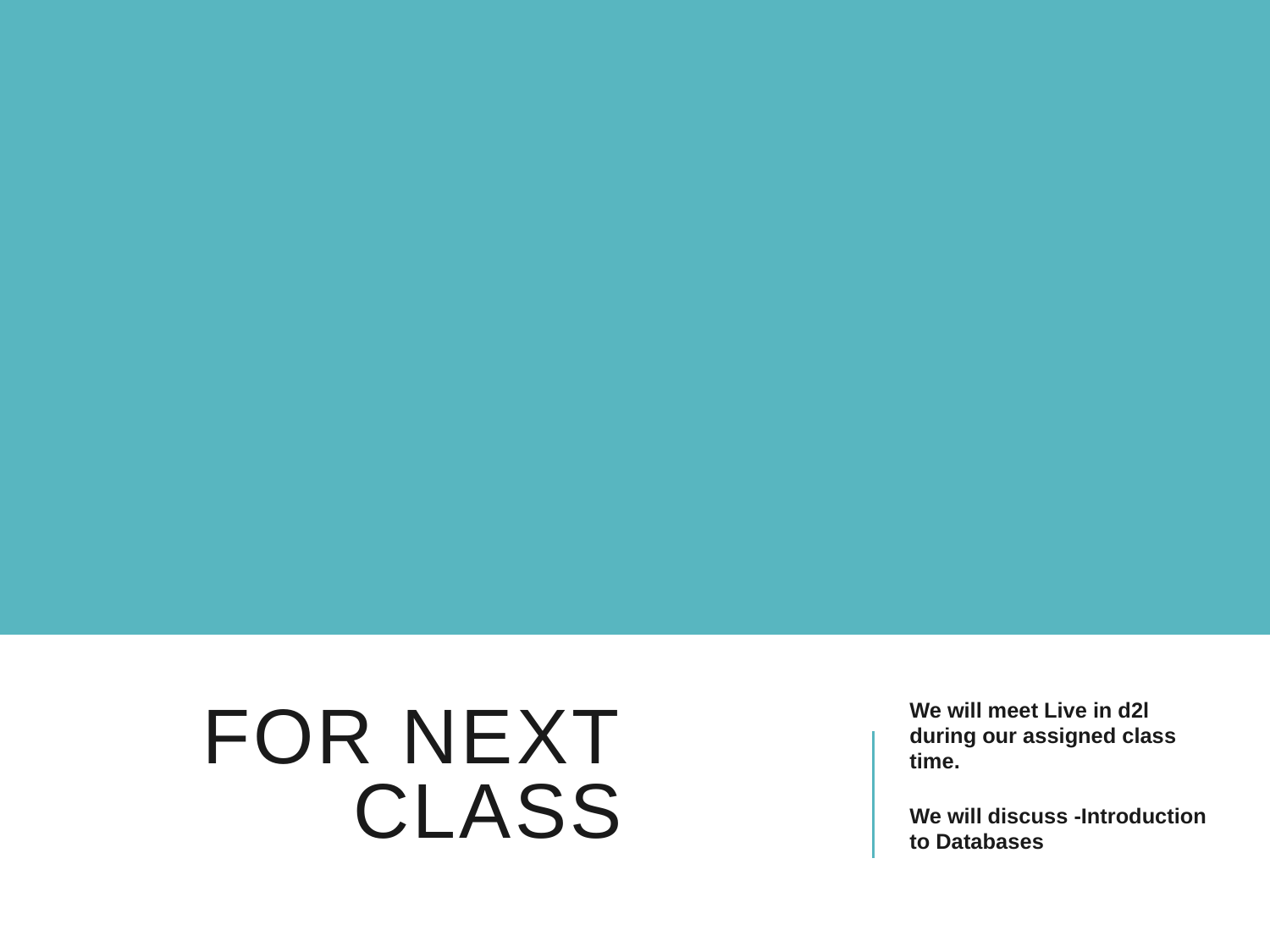

# For Next Class
We will meet Live in d2l during our assigned class time.

We will discuss -Introduction to Databases